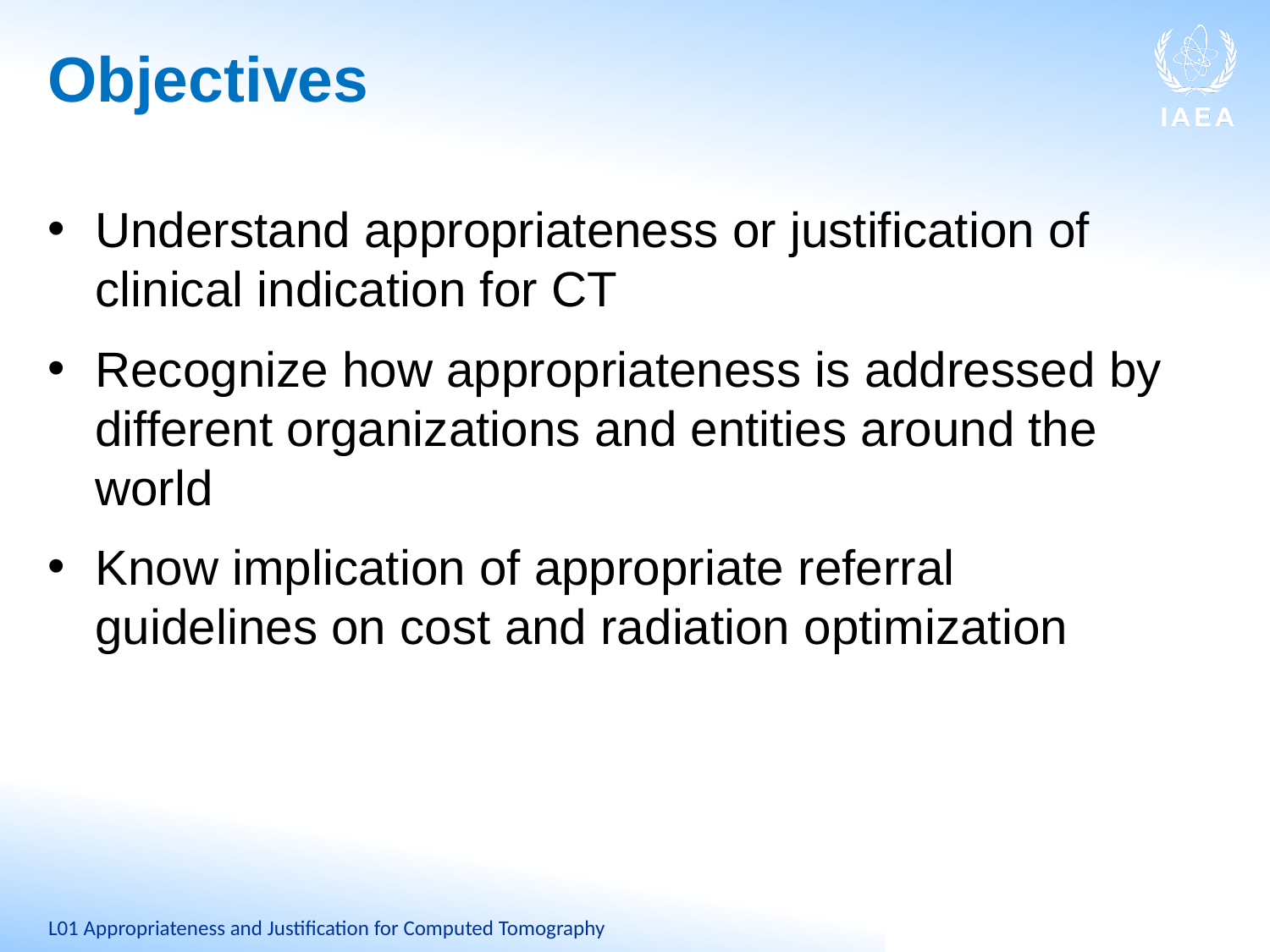

# Objectives
Understand appropriateness or justification of clinical indication for CT
Recognize how appropriateness is addressed by different organizations and entities around the world
Know implication of appropriate referral guidelines on cost and radiation optimization